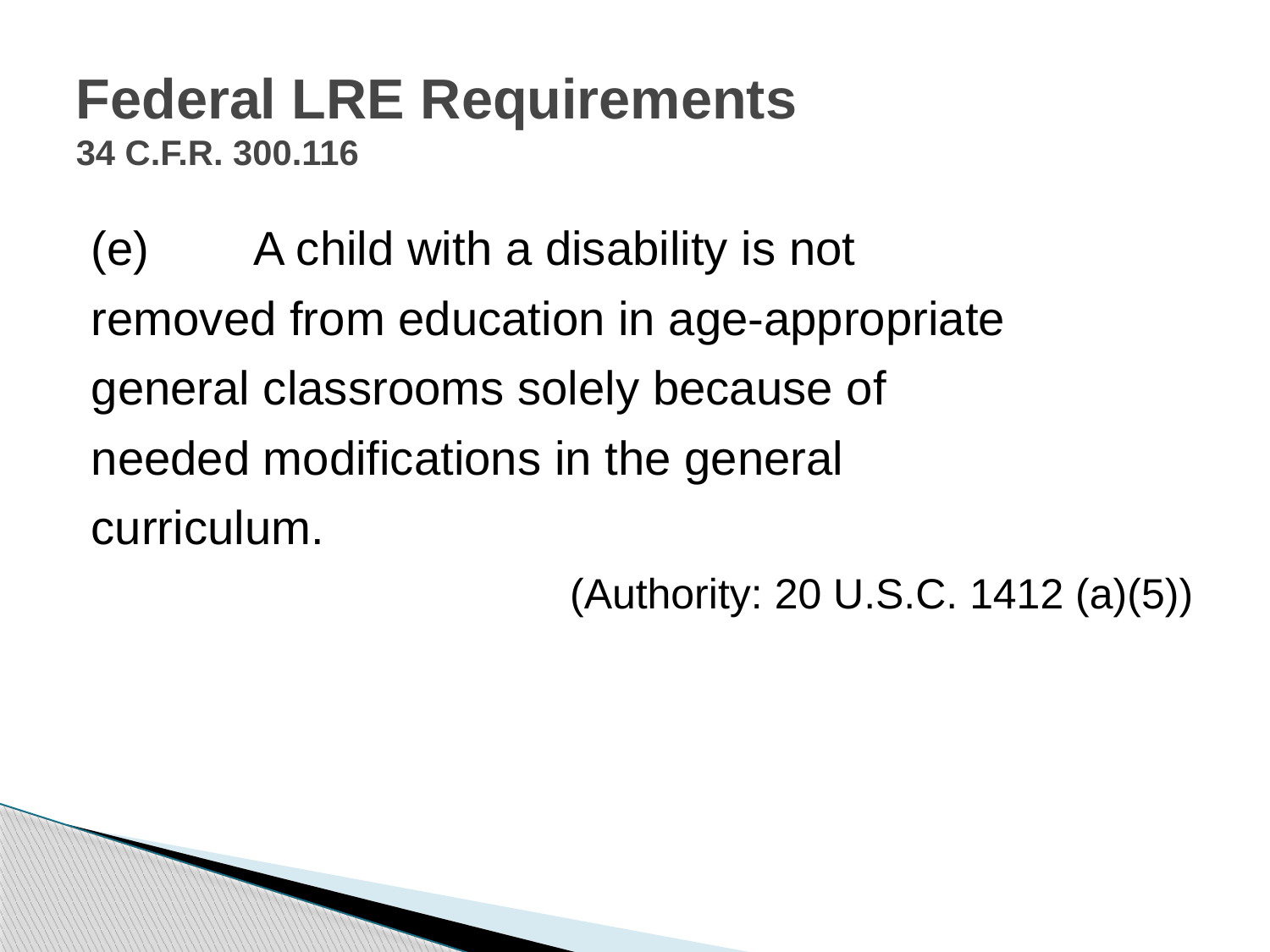

# Federal LRE Requirements 34 C.F.R. 300.116
(e)  	A child with a disability is not
removed from education in age-appropriate
general classrooms solely because of
needed modifications in the general
curriculum.
(Authority: 20 U.S.C. 1412 (a)(5))